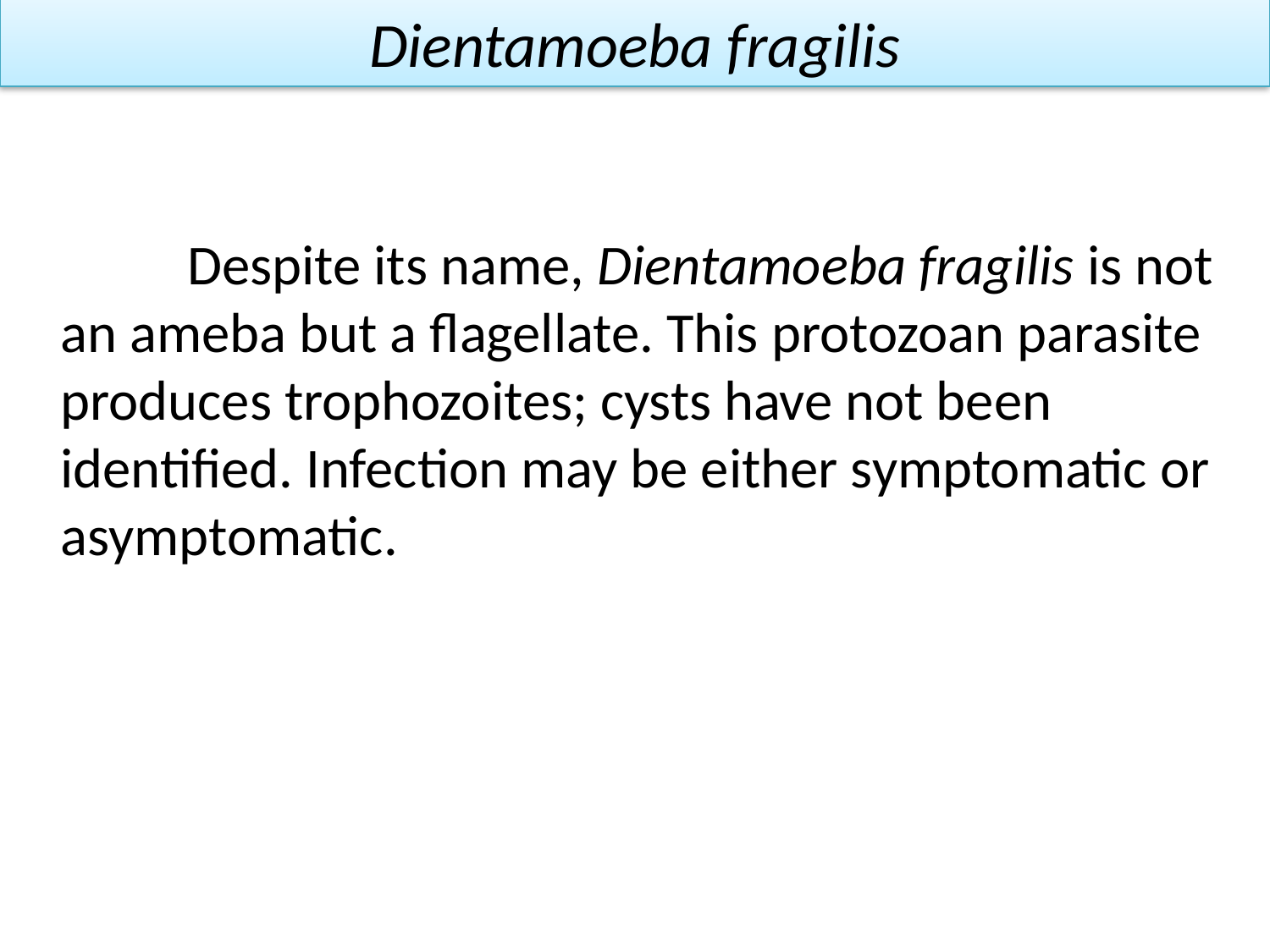

# Dientamoeba fragilis
		Despite its name, Dientamoeba fragilis is not an ameba but a flagellate. This protozoan parasite produces trophozoites; cysts have not been identified. Infection may be either symptomatic or asymptomatic.